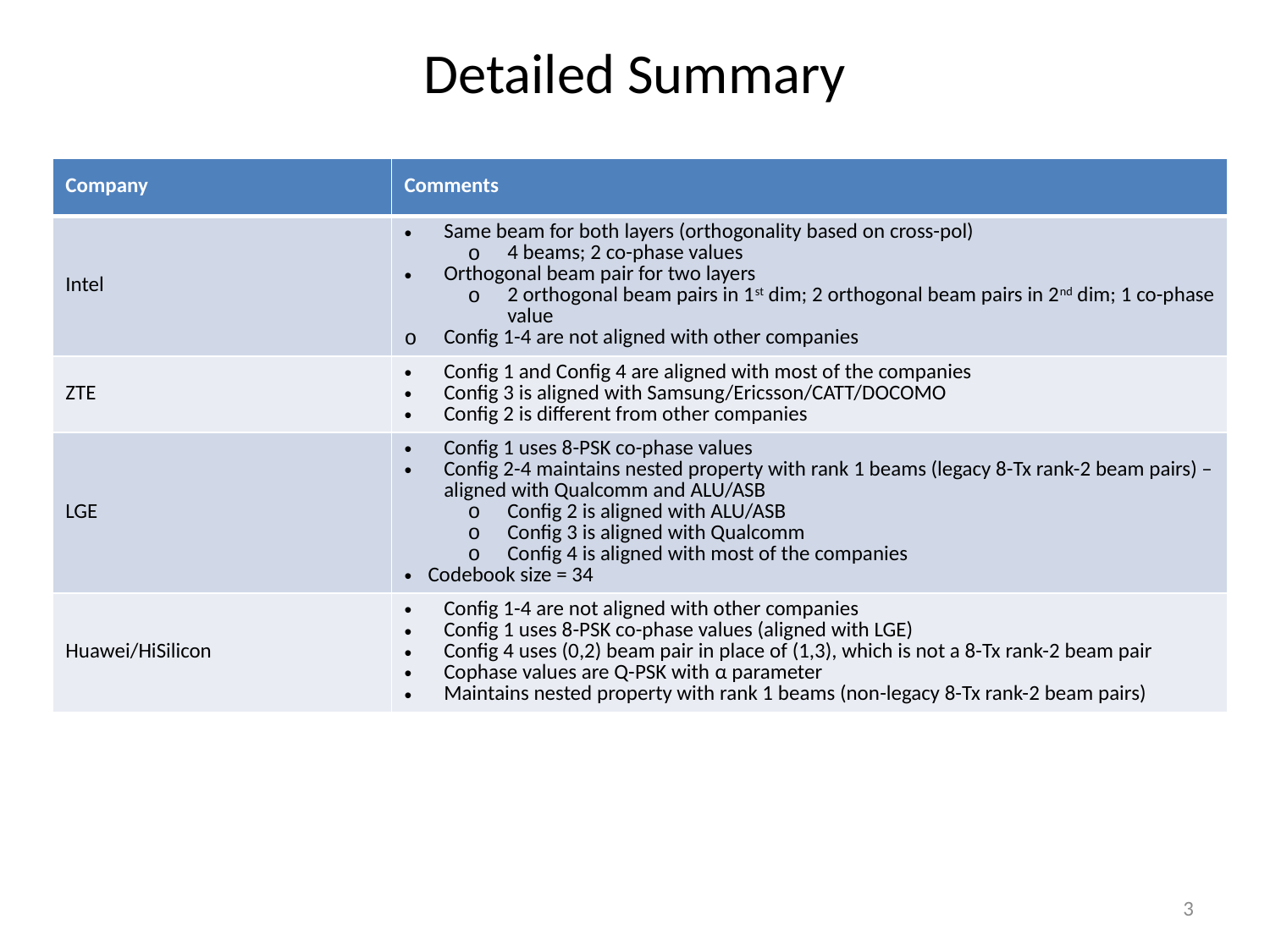

# Detailed Summary
| Company | Comments |
| --- | --- |
| Intel | Same beam for both layers (orthogonality based on cross-pol) 4 beams; 2 co-phase values Orthogonal beam pair for two layers 2 orthogonal beam pairs in 1st dim; 2 orthogonal beam pairs in 2nd dim; 1 co-phase value Config 1-4 are not aligned with other companies |
| ZTE | Config 1 and Config 4 are aligned with most of the companies Config 3 is aligned with Samsung/Ericsson/CATT/DOCOMO Config 2 is different from other companies |
| LGE | Config 1 uses 8-PSK co-phase values Config 2-4 maintains nested property with rank 1 beams (legacy 8-Tx rank-2 beam pairs) – aligned with Qualcomm and ALU/ASB Config 2 is aligned with ALU/ASB Config 3 is aligned with Qualcomm Config 4 is aligned with most of the companies Codebook size = 34 |
| Huawei/HiSilicon | Config 1-4 are not aligned with other companies Config 1 uses 8-PSK co-phase values (aligned with LGE) Config 4 uses (0,2) beam pair in place of (1,3), which is not a 8-Tx rank-2 beam pair Cophase values are Q-PSK with α parameter Maintains nested property with rank 1 beams (non-legacy 8-Tx rank-2 beam pairs) |
3